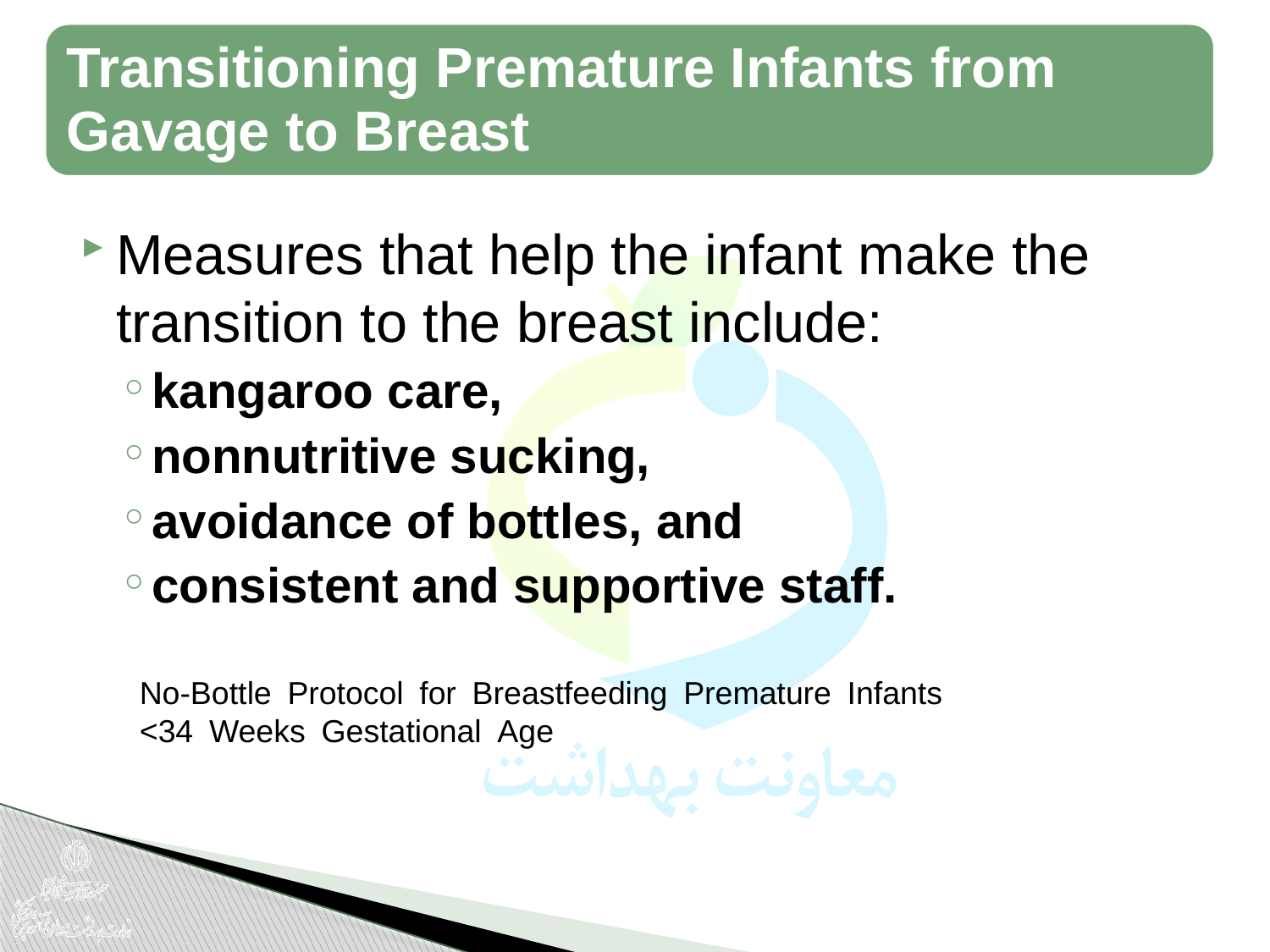

Transitioning Premature Infants from Gavage to Breast
Measures that help the infant make the transition to the breast include:
kangaroo care,
nonnutritive sucking,
avoidance of bottles, and
consistent and supportive staff.
No-Bottle Protocol for Breastfeeding Premature Infants
<34 Weeks Gestational Age